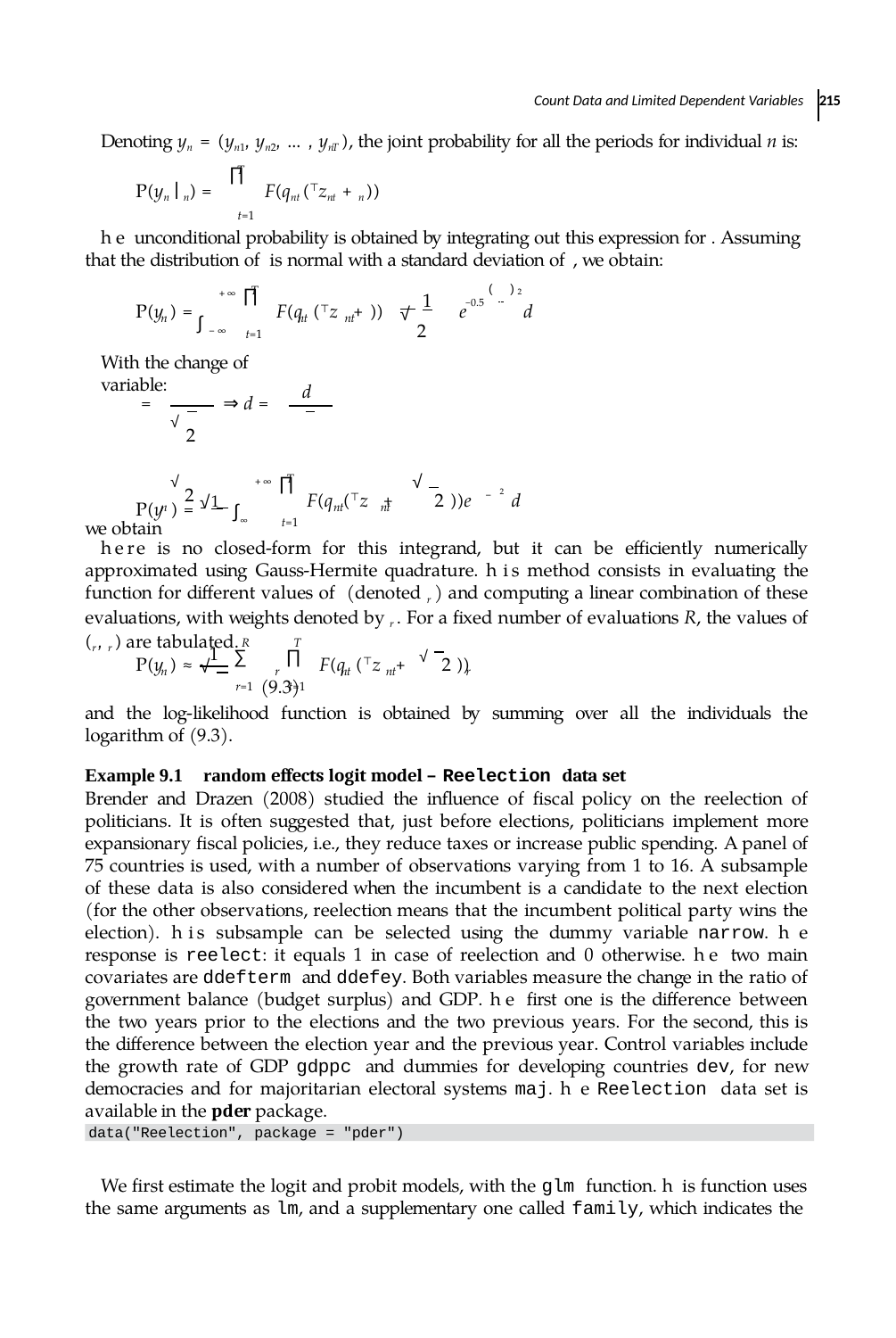

Count Data and Limited Dependent Variables  215

Denoting yn = (yn1, yn2, … , ynT ), the joint probability for all the periods for individual n is:

T
∏
P(yn ∣ n) =	F(qnt (⊤znt + n))
t=1
he unconditional probability is obtained by integrating out this expression for . Assuming that the distribution of  is normal with a standard deviation of  , we obtain:
(  )
T
∏
+∞
2
  1	 −0.5

P(y ) =	F(q (⊤z + ))		 e
d
√

n
nt	nt
∫
2
−∞
t=1

With the change of variable:
	d
 =	⇒ d =
√2	√2
we obtain

√
T
∏
+∞
2
−
F(q (⊤z +	2 ))e	d
P(y ) =  1

√
nt	nt
n
∫
  −∞

t=1
here is no closed-form for this integrand, but it can be eﬃciently numerically approximated using Gauss-Hermite quadrature. his method consists in evaluating the function for different values of  (denoted r ) and computing a linear combination of these evaluations, with weights denoted by r . For a ﬁxed number of evaluations R, the values of (r, r ) are tabulated.
R	T
∑	∏	√
1
	F(q (⊤z +	2 ))	(9.3)
P(y ) ≈

√
r	nt	nt	r
n

r=1	t=1
and the log-likelihood function is obtained by summing over all the individuals the logarithm of (9.3).

Example 9.1  random effects logit model – Reelection data set
Brender and Drazen (2008) studied the influence of ﬁscal policy on the reelection of politicians. It is often suggested that, just before elections, politicians implement more expansionary ﬁscal policies, i.e., they reduce taxes or increase public spending. A panel of 75 countries is used, with a number of observations varying from 1 to 16. A subsample of these data is also considered when the incumbent is a candidate to the next election (for the other observations, reelection means that the incumbent political party wins the election). his subsample can be selected using the dummy variable narrow. he response is reelect: it equals 1 in case of reelection and 0 otherwise. he two main covariates are ddefterm and ddefey. Both variables measure the change in the ratio of government balance (budget surplus) and GDP. he ﬁrst one is the difference between the two years prior to the elections and the two previous years. For the second, this is the difference between the election year and the previous year. Control variables include the growth rate of GDP gdppc and dummies for developing countries dev, for new democracies and for majoritarian electoral systems maj. he Reelection data set is available in the pder package.
data("Reelection", package = "pder")
We ﬁrst estimate the logit and probit models, with the glm function. his function uses the same arguments as lm, and a supplementary one called family, which indicates the